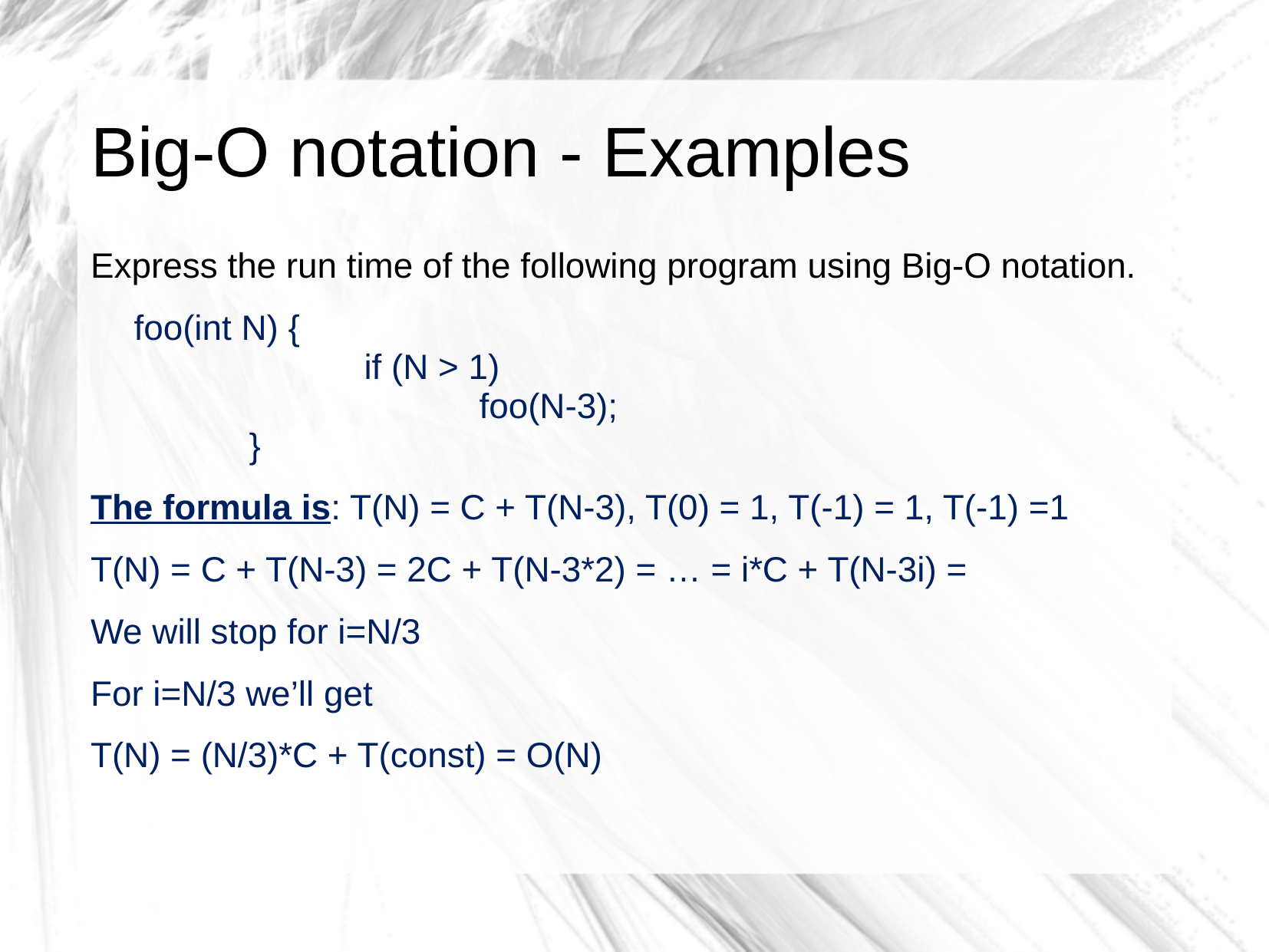

# Big-O notation - Examples
Express the run time of the following program using Big-O notation.
	foo(int N) {
 		if (N > 1)
			foo(N-3);
	}
The formula is: T(N) = C + T(N-3), T(0) = 1, T(-1) = 1, T(-1) =1
T(N) = C + T(N-3) = 2C + T(N-3*2) = … = i*C + T(N-3i) =
We will stop for i=N/3
For i=N/3 we’ll get
T(N) = (N/3)*C + T(const) = O(N)